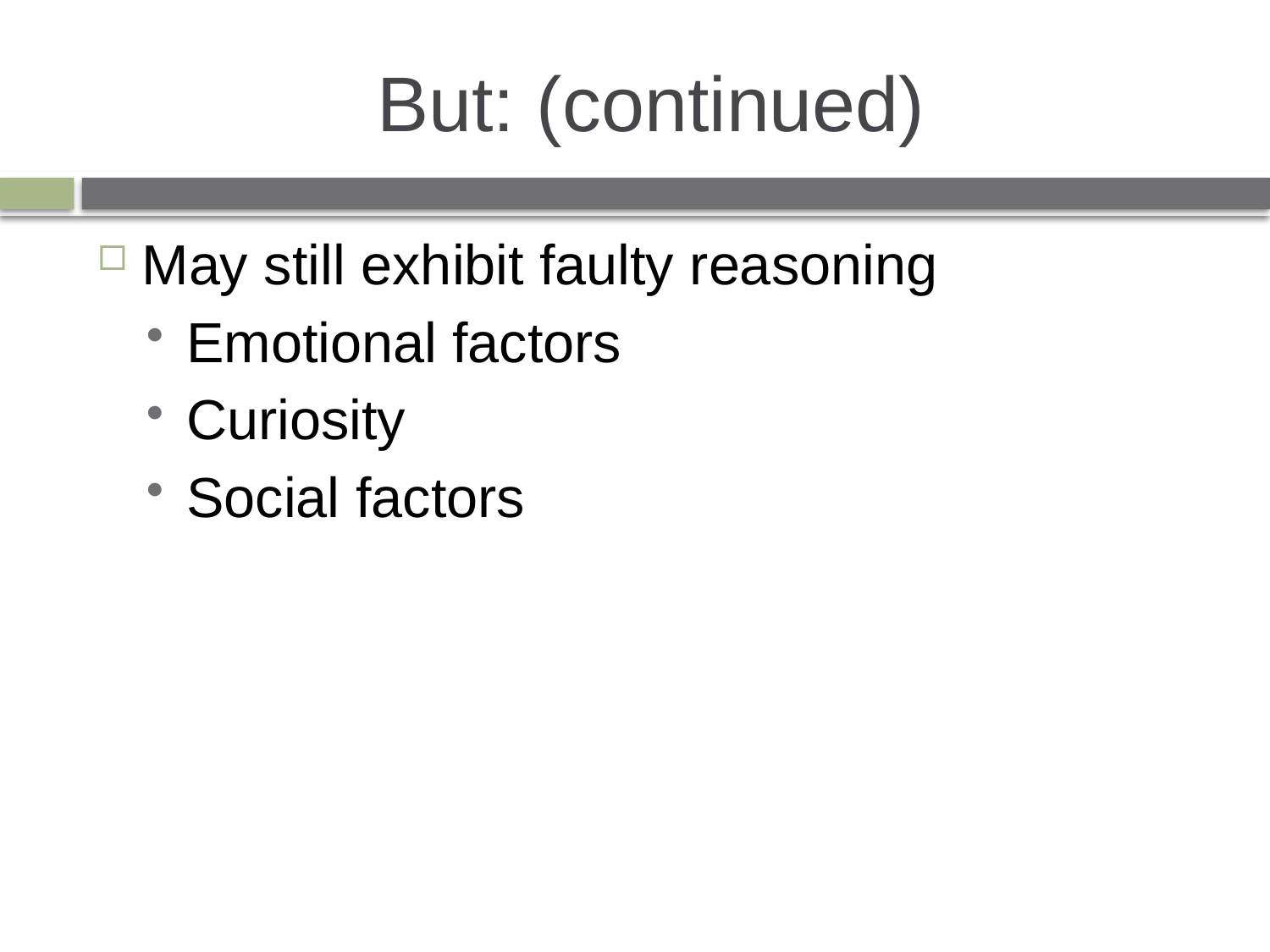

# But: (continued)
May still exhibit faulty reasoning
Emotional factors
Curiosity
Social factors